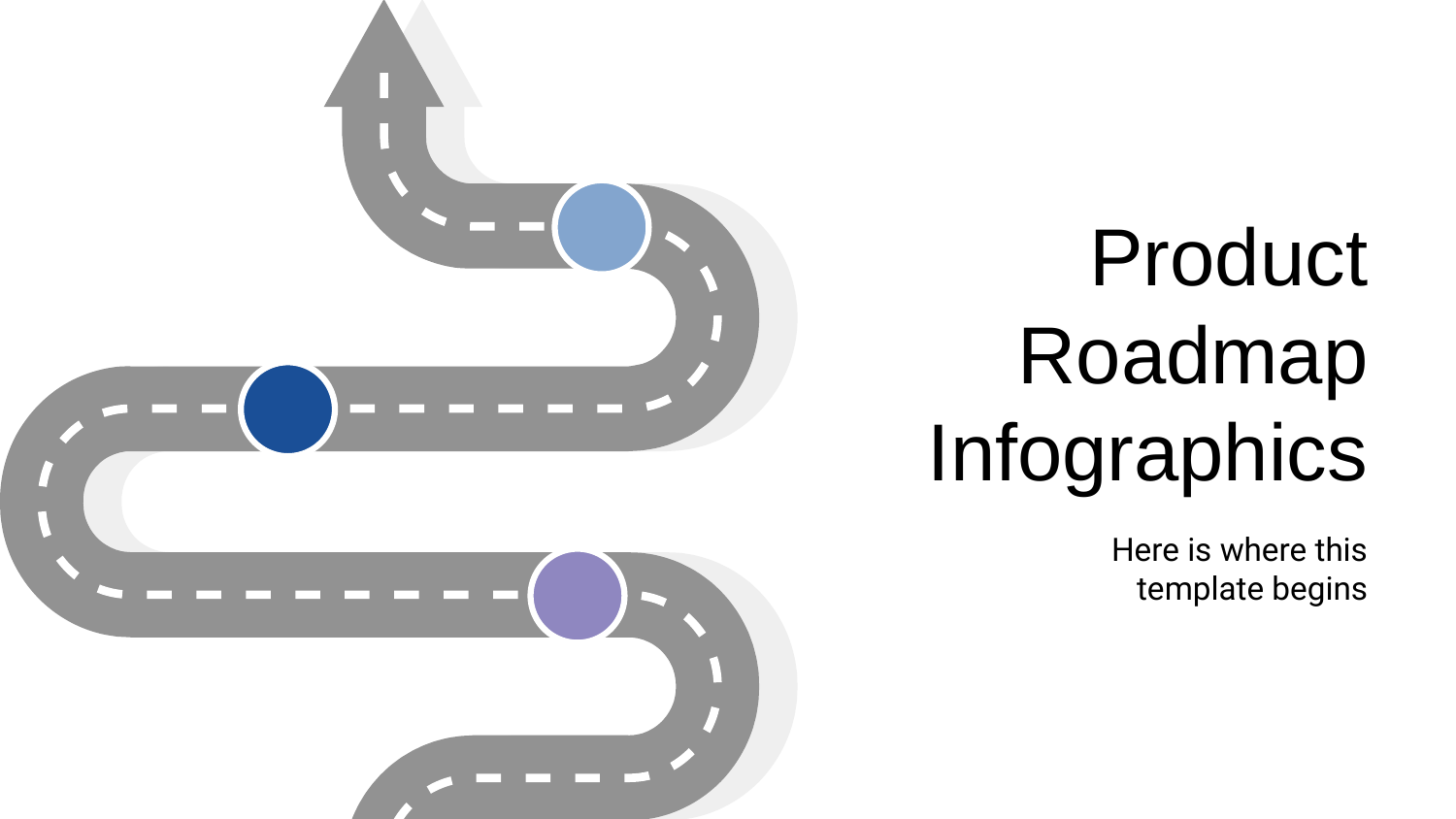

# Product Roadmap Infographics

Here is where this template begins